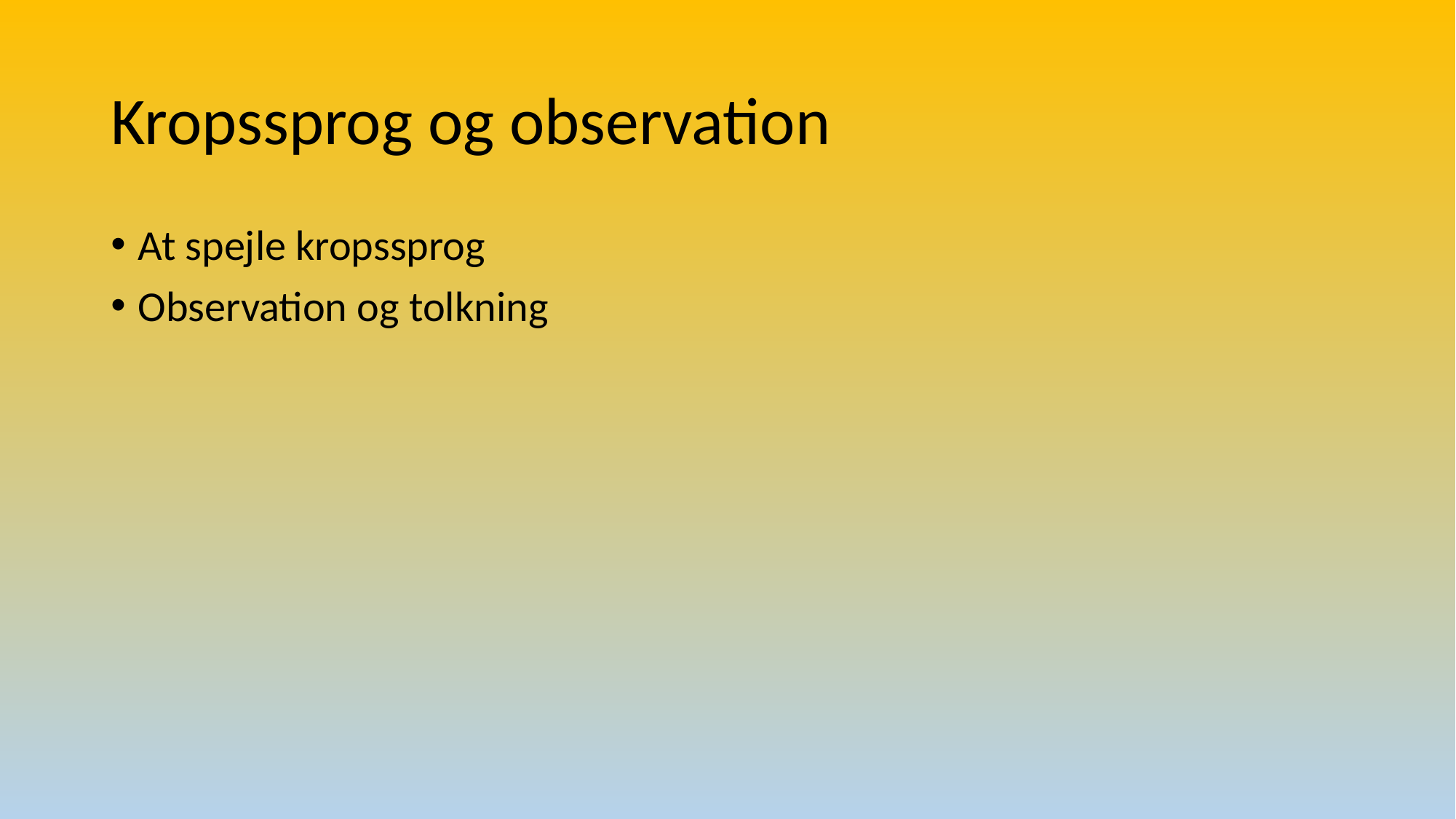

# Kropssprog og observation
At spejle kropssprog
Observation og tolkning